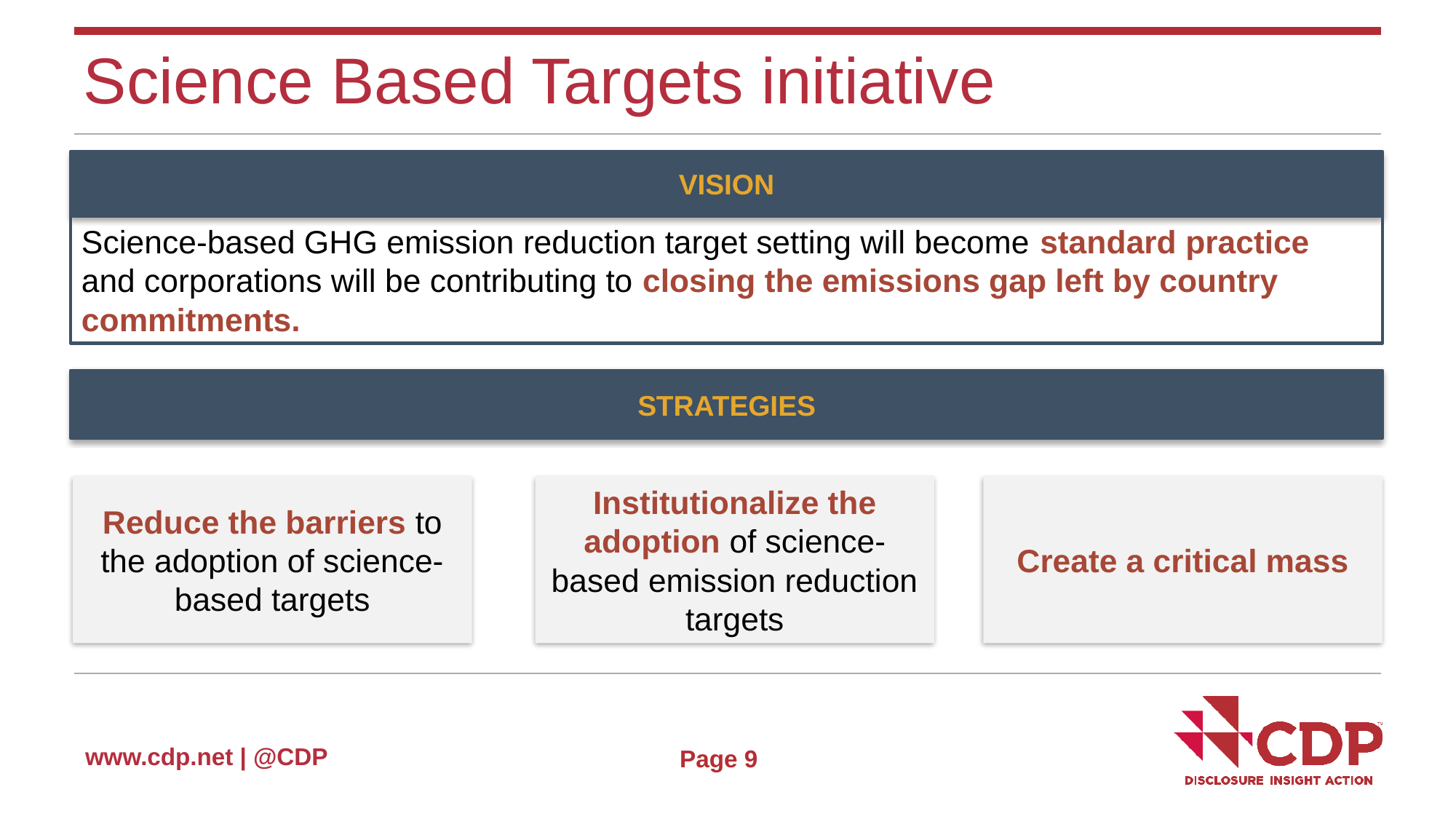

# Science Based Targets initiative
VISION
Science-based GHG emission reduction target setting will become standard practice and corporations will be contributing to closing the emissions gap left by country commitments.
STRATEGIES
Reduce the barriers to the adoption of science-based targets
Institutionalize the adoption of science-based emission reduction targets
Create a critical mass
Page 9